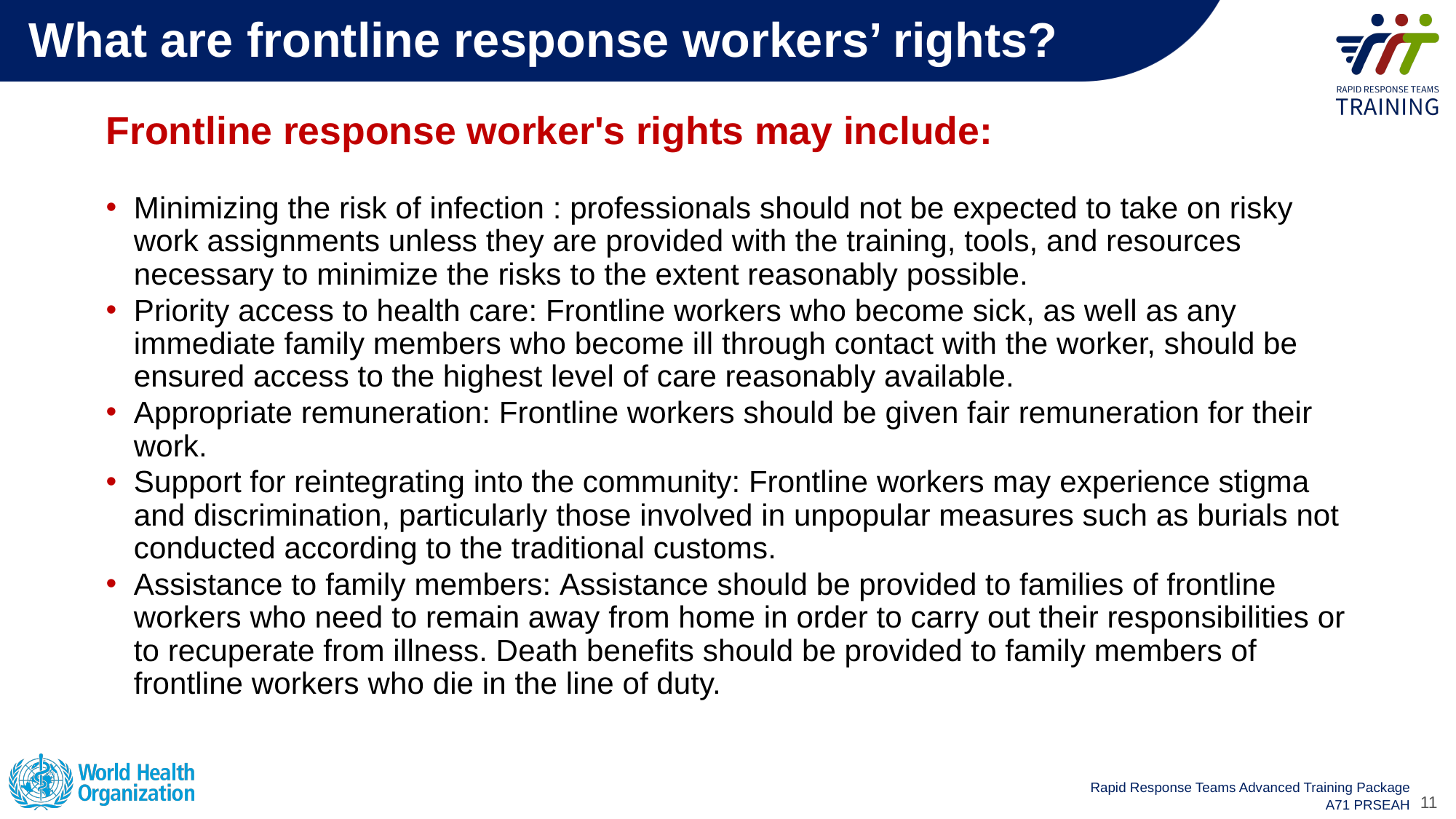

What are frontline response workers’ rights?
Frontline response worker's rights may include:

Minimizing the risk of infection : professionals should not be expected to take on risky work assignments unless they are provided with the training, tools, and resources necessary to minimize the risks to the extent reasonably possible.
Priority access to health care: Frontline workers who become sick, as well as any immediate family members who become ill through contact with the worker, should be ensured access to the highest level of care reasonably available.
Appropriate remuneration: Frontline workers should be given fair remuneration for their work.
Support for reintegrating into the community: Frontline workers may experience stigma and discrimination, particularly those involved in unpopular measures such as burials not conducted according to the traditional customs.
Assistance to family members: Assistance should be provided to families of frontline workers who need to remain away from home in order to carry out their responsibilities or to recuperate from illness. Death benefits should be provided to family members of frontline workers who die in the line of duty.
11